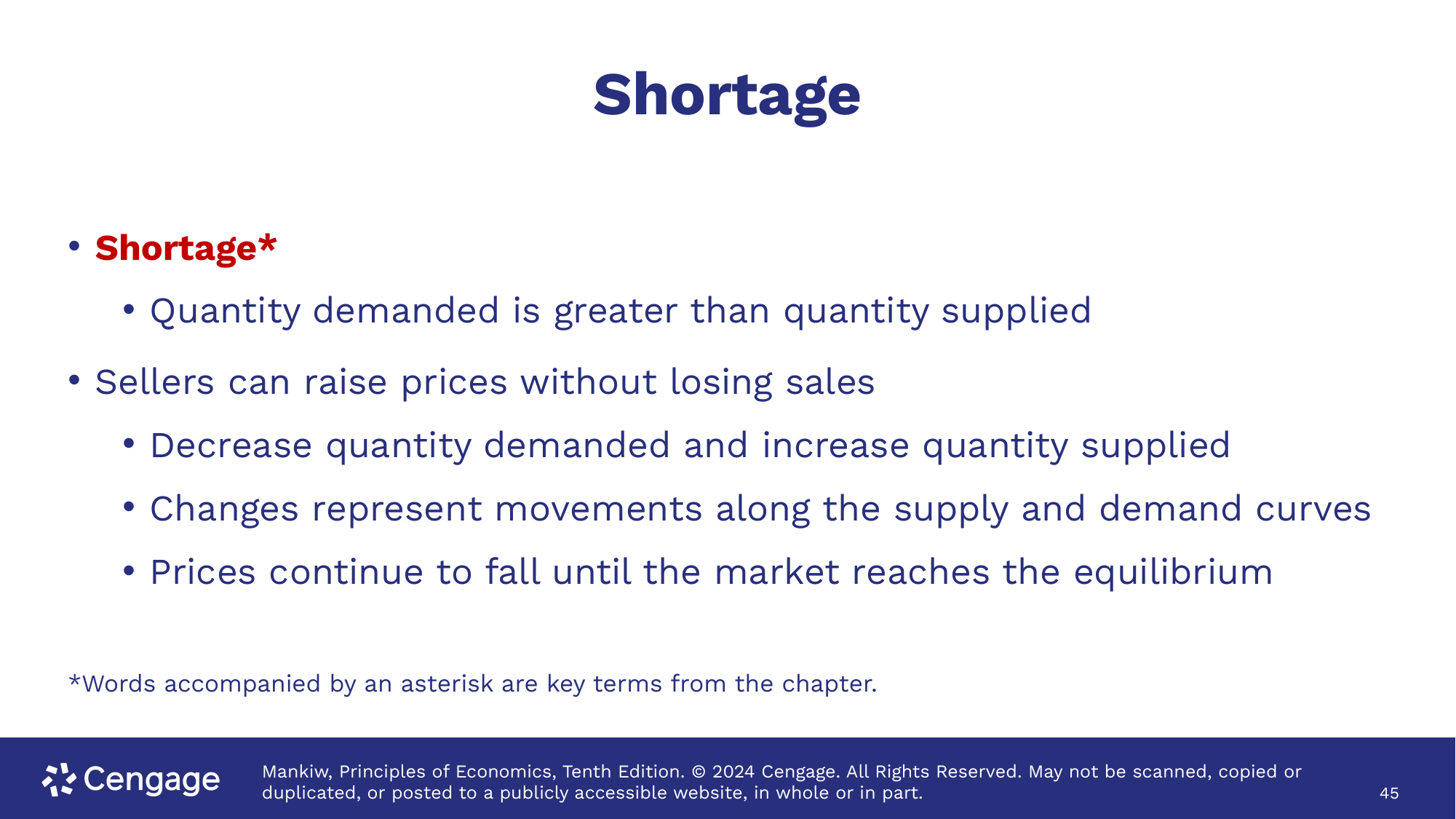

# Shortage
Shortage*
Quantity demanded is greater than quantity supplied
Sellers can raise prices without losing sales
Decrease quantity demanded and increase quantity supplied
Changes represent movements along the supply and demand curves
Prices continue to fall until the market reaches the equilibrium
*Words accompanied by an asterisk are key terms from the chapter.